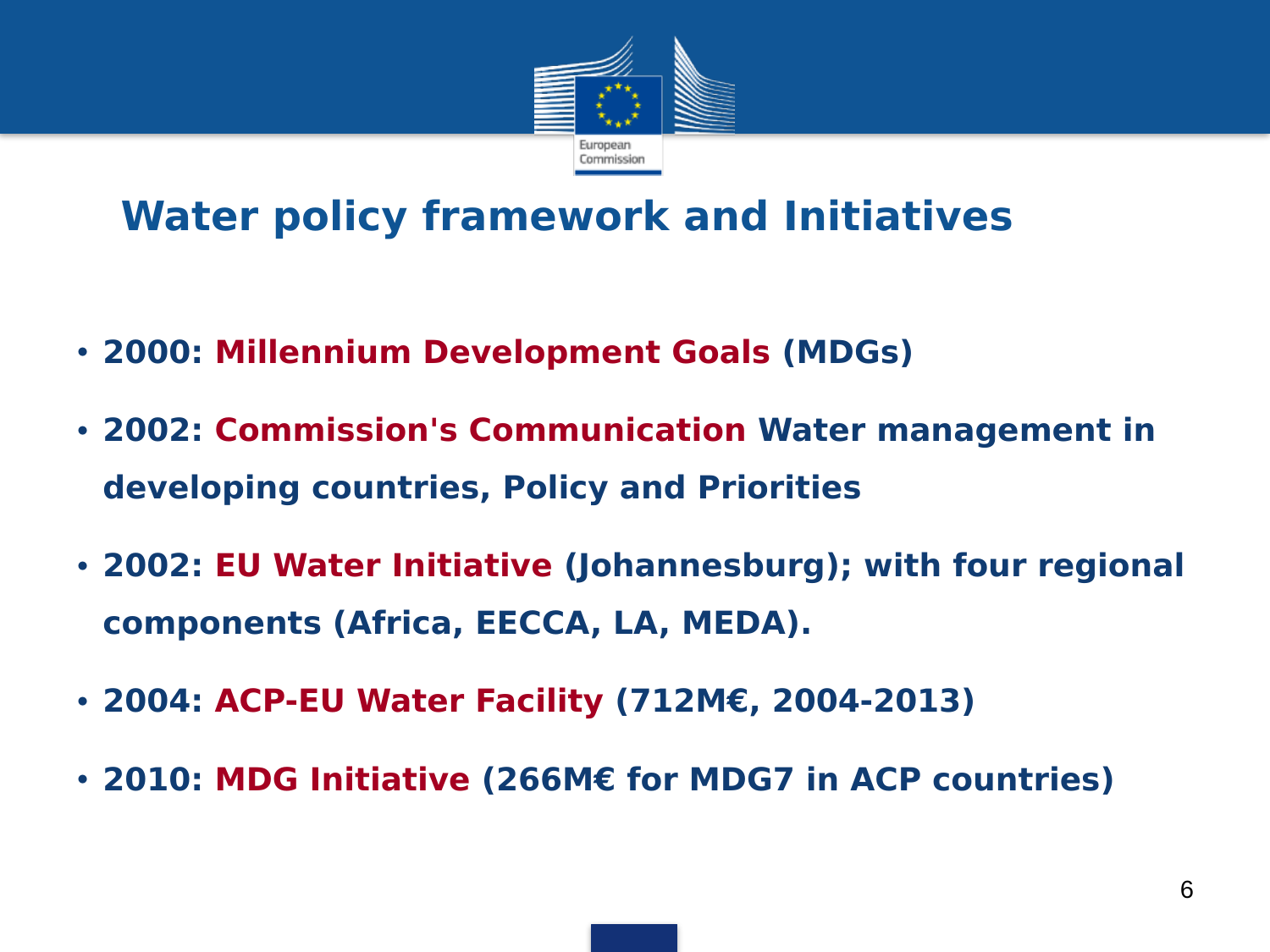

# Water policy framework and Initiatives
2000: Millennium Development Goals (MDGs)
2002: Commission's Communication Water management in developing countries, Policy and Priorities
2002: EU Water Initiative (Johannesburg); with four regional components (Africa, EECCA, LA, MEDA).
2004: ACP-EU Water Facility (712M€, 2004-2013)
2010: MDG Initiative (266M€ for MDG7 in ACP countries)

6